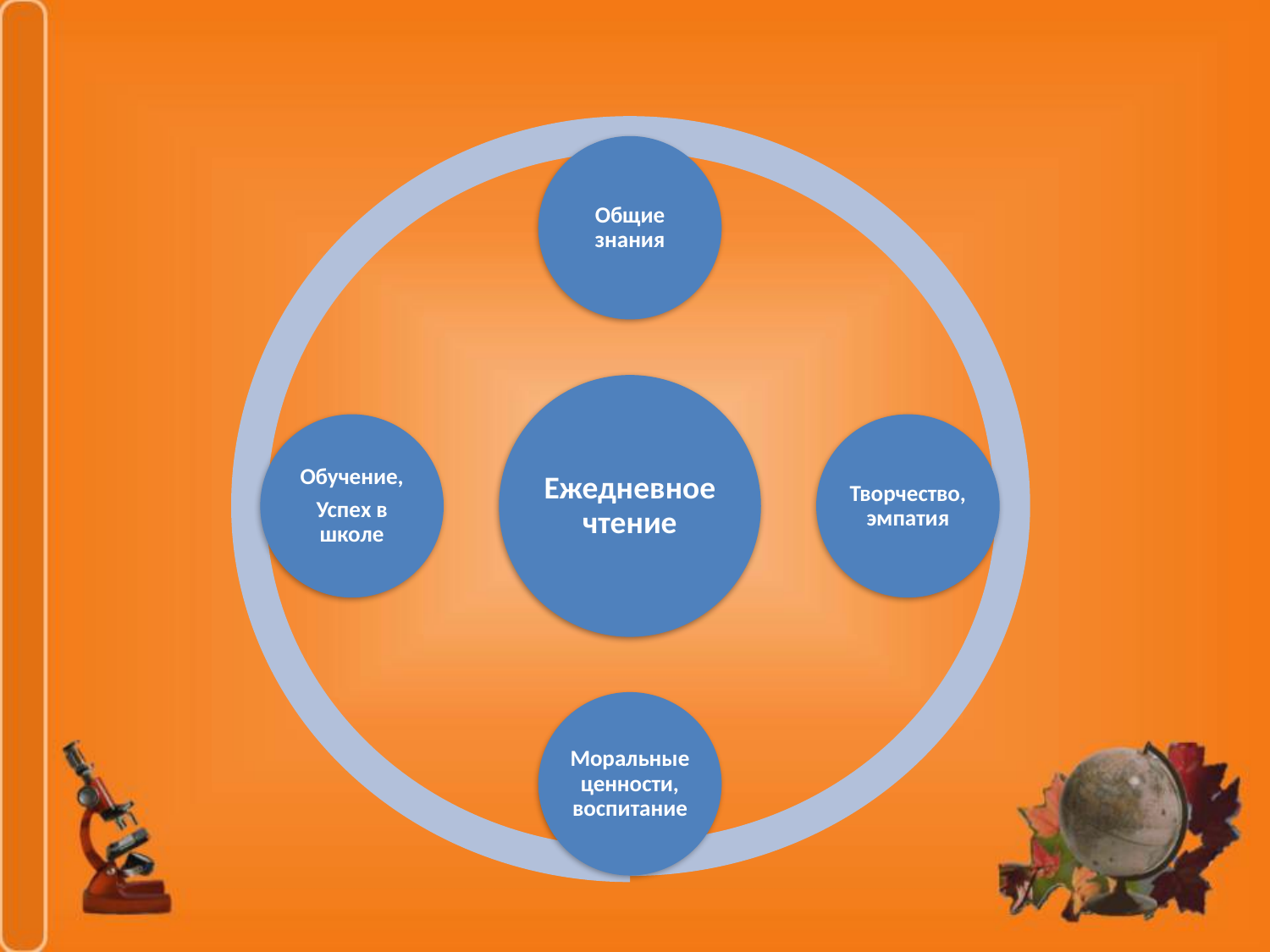

#
Ежедневное чтение
Общие знания
Творчество, эмпатия
Моральные ценности, воспитание
Обучение,
Успех в школе